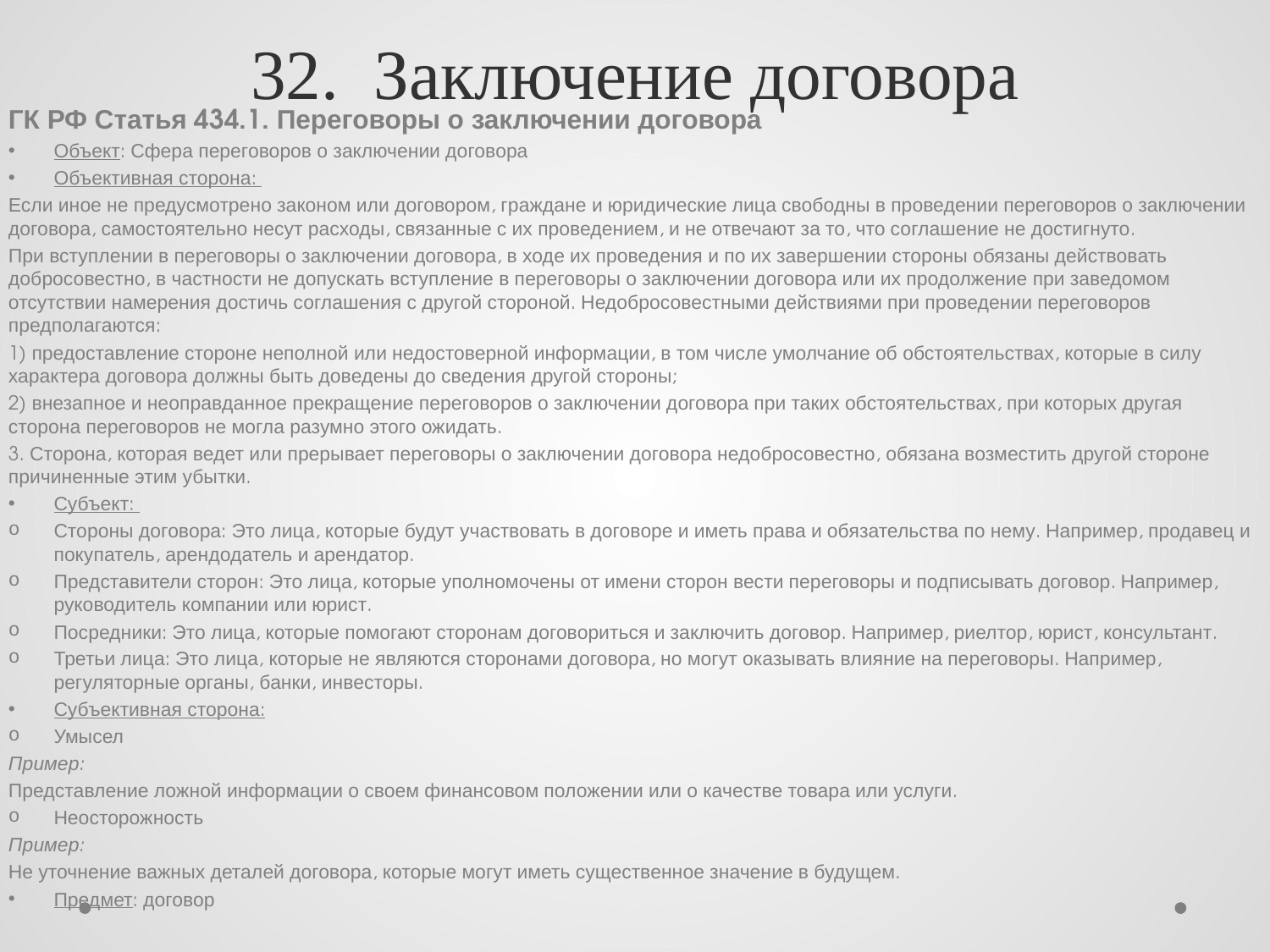

# 32.  Заключение договора
ГК РФ Статья 434.1. Переговоры о заключении договора
Объект: Сфера переговоров о заключении договора
Объективная сторона:
Если иное не предусмотрено законом или договором, граждане и юридические лица свободны в проведении переговоров о заключении договора, самостоятельно несут расходы, связанные с их проведением, и не отвечают за то, что соглашение не достигнуто.
При вступлении в переговоры о заключении договора, в ходе их проведения и по их завершении стороны обязаны действовать добросовестно, в частности не допускать вступление в переговоры о заключении договора или их продолжение при заведомом отсутствии намерения достичь соглашения с другой стороной. Недобросовестными действиями при проведении переговоров предполагаются:
1) предоставление стороне неполной или недостоверной информации, в том числе умолчание об обстоятельствах, которые в силу характера договора должны быть доведены до сведения другой стороны;
2) внезапное и неоправданное прекращение переговоров о заключении договора при таких обстоятельствах, при которых другая сторона переговоров не могла разумно этого ожидать.
3. Сторона, которая ведет или прерывает переговоры о заключении договора недобросовестно, обязана возместить другой стороне причиненные этим убытки.
Субъект:
Стороны договора: Это лица, которые будут участвовать в договоре и иметь права и обязательства по нему. Например, продавец и покупатель, арендодатель и арендатор.
Представители сторон: Это лица, которые уполномочены от имени сторон вести переговоры и подписывать договор. Например, руководитель компании или юрист.
Посредники: Это лица, которые помогают сторонам договориться и заключить договор. Например, риелтор, юрист, консультант.
Третьи лица: Это лица, которые не являются сторонами договора, но могут оказывать влияние на переговоры. Например, регуляторные органы, банки, инвесторы.
Субъективная сторона:
Умысел
Пример:
Представление ложной информации о своем финансовом положении или о качестве товара или услуги.
Неосторожность
Пример:
Не уточнение важных деталей договора, которые могут иметь существенное значение в будущем.
Предмет: договор